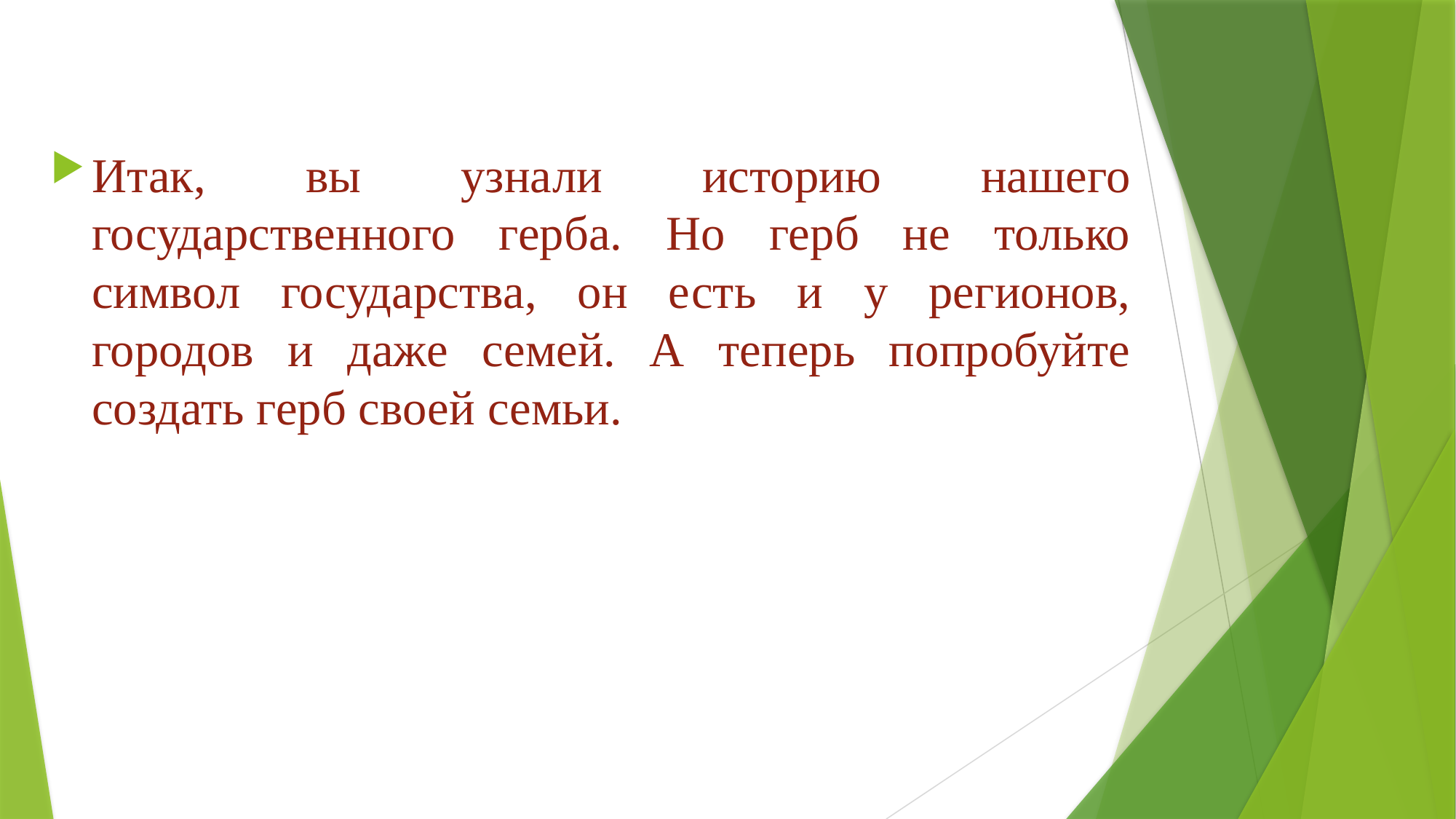

#
Итак, вы узнали историю нашего государственного герба. Но герб не только символ государства, он есть и у регионов, городов и даже семей. А теперь попробуйте создать герб своей семьи.